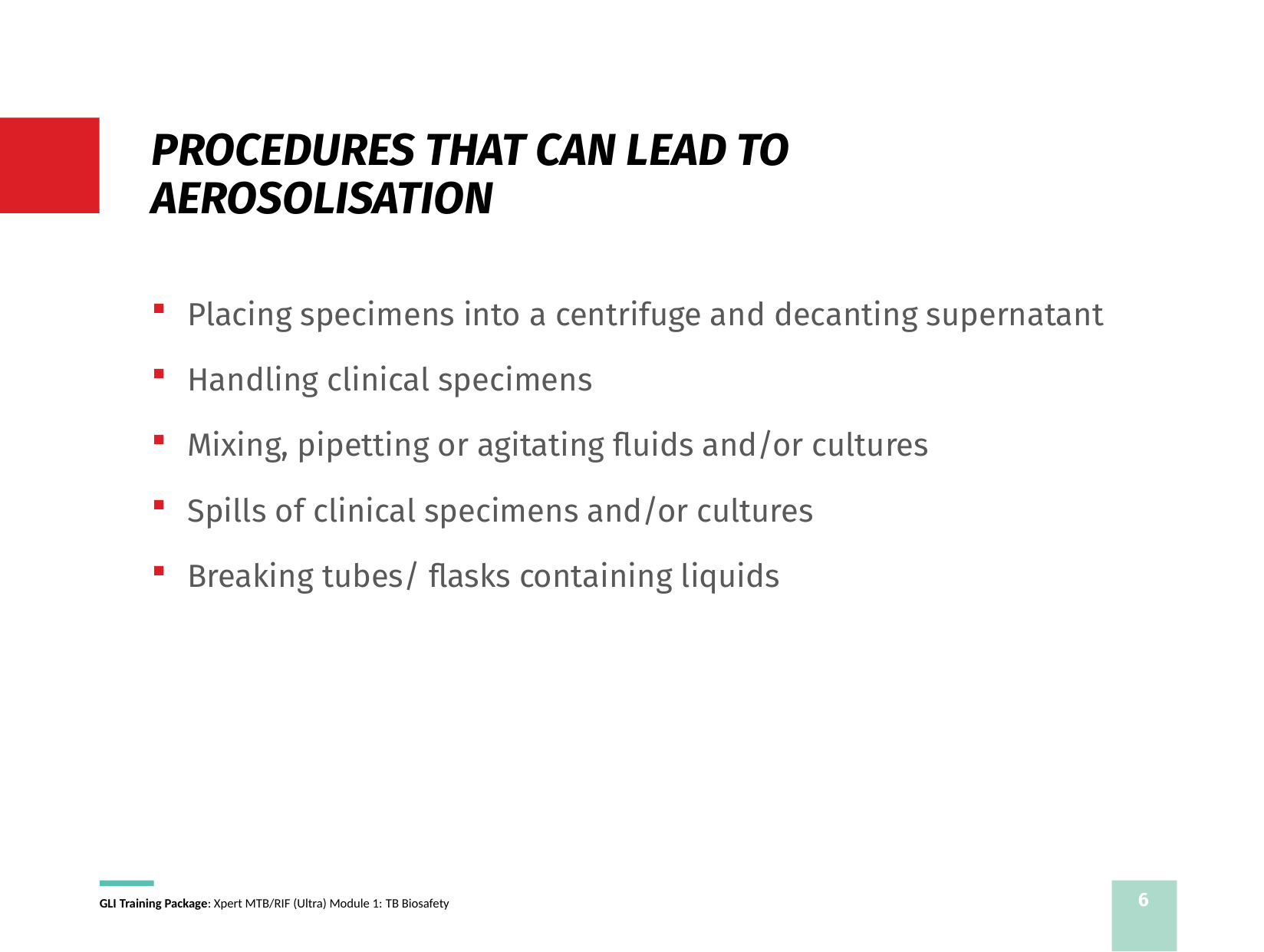

# PROCEDURES THAT CAN LEAD TO AEROSOLISATION
Placing specimens into a centrifuge and decanting supernatant
Handling clinical specimens
Mixing, pipetting or agitating fluids and/or cultures
Spills of clinical specimens and/or cultures
Breaking tubes/ flasks containing liquids